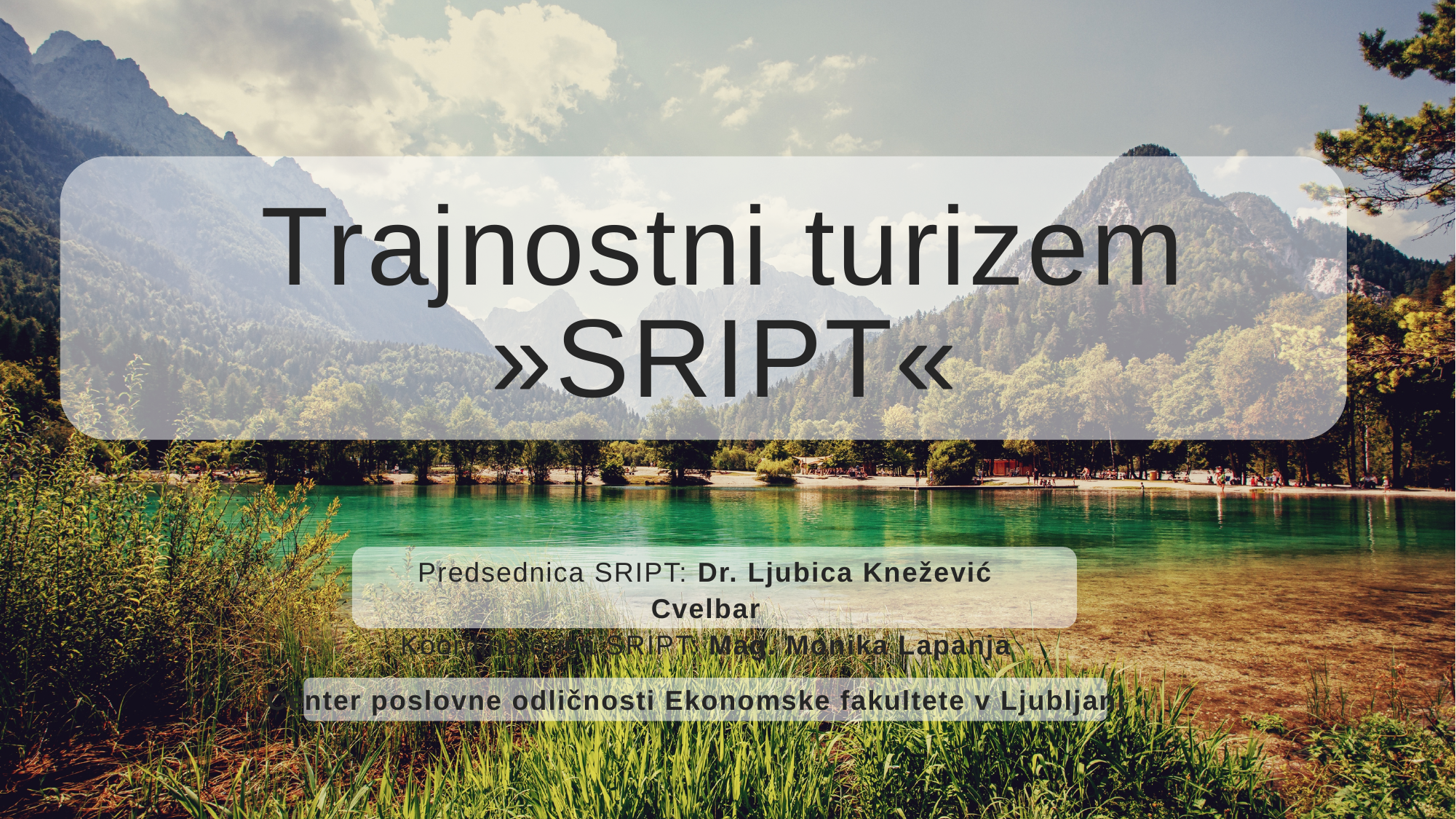

Trajnostni turizem »SRIPT«

Predsednica SRIPT: Dr. Ljubica Knežević Cvelbar
Koordinatorica SRIPT: Mag. Monika Lapanja

Center poslovne odličnosti Ekonomske fakultete v Ljubljani